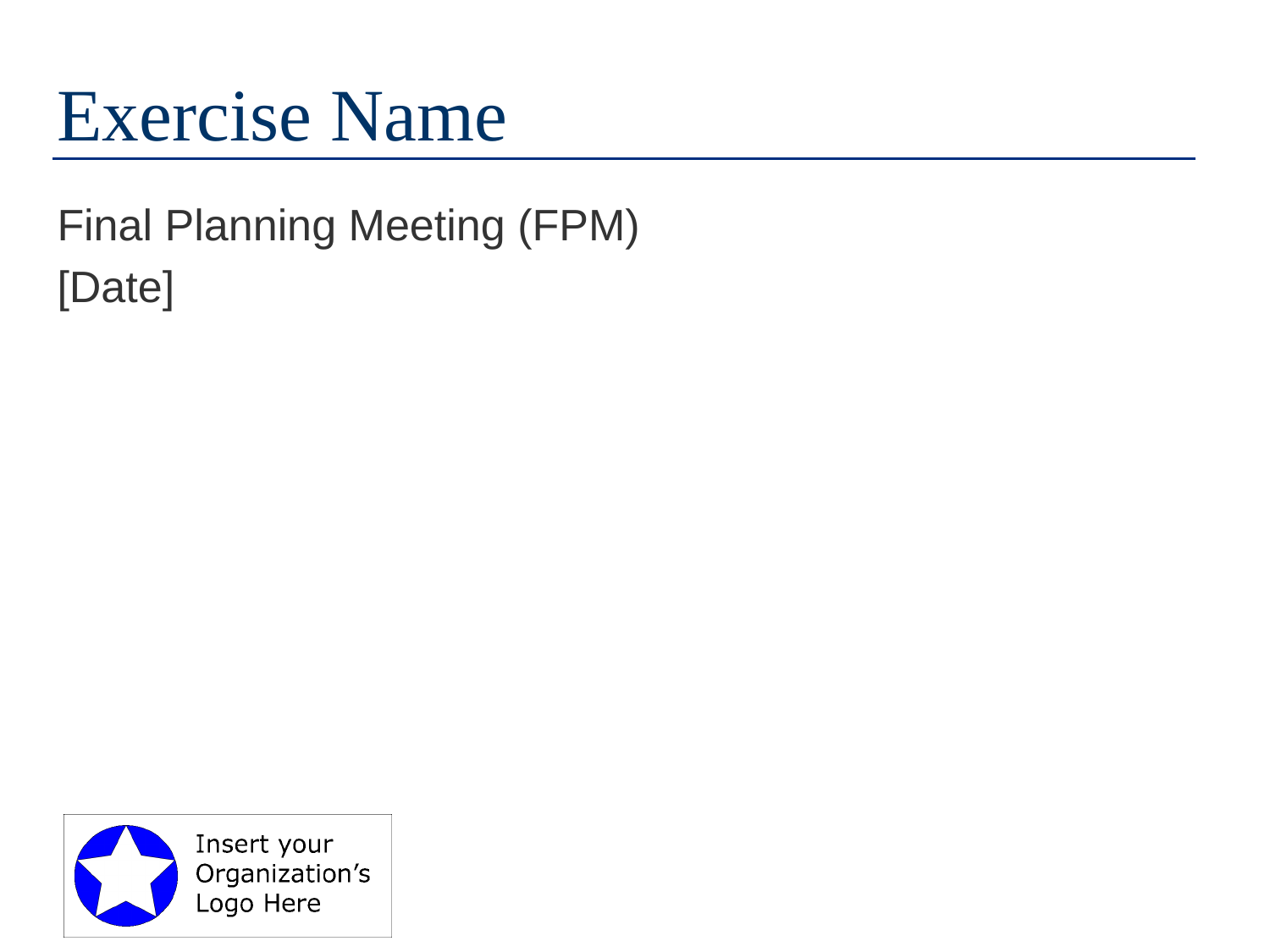

# Exercise Name
Final Planning Meeting (FPM)
[Date]